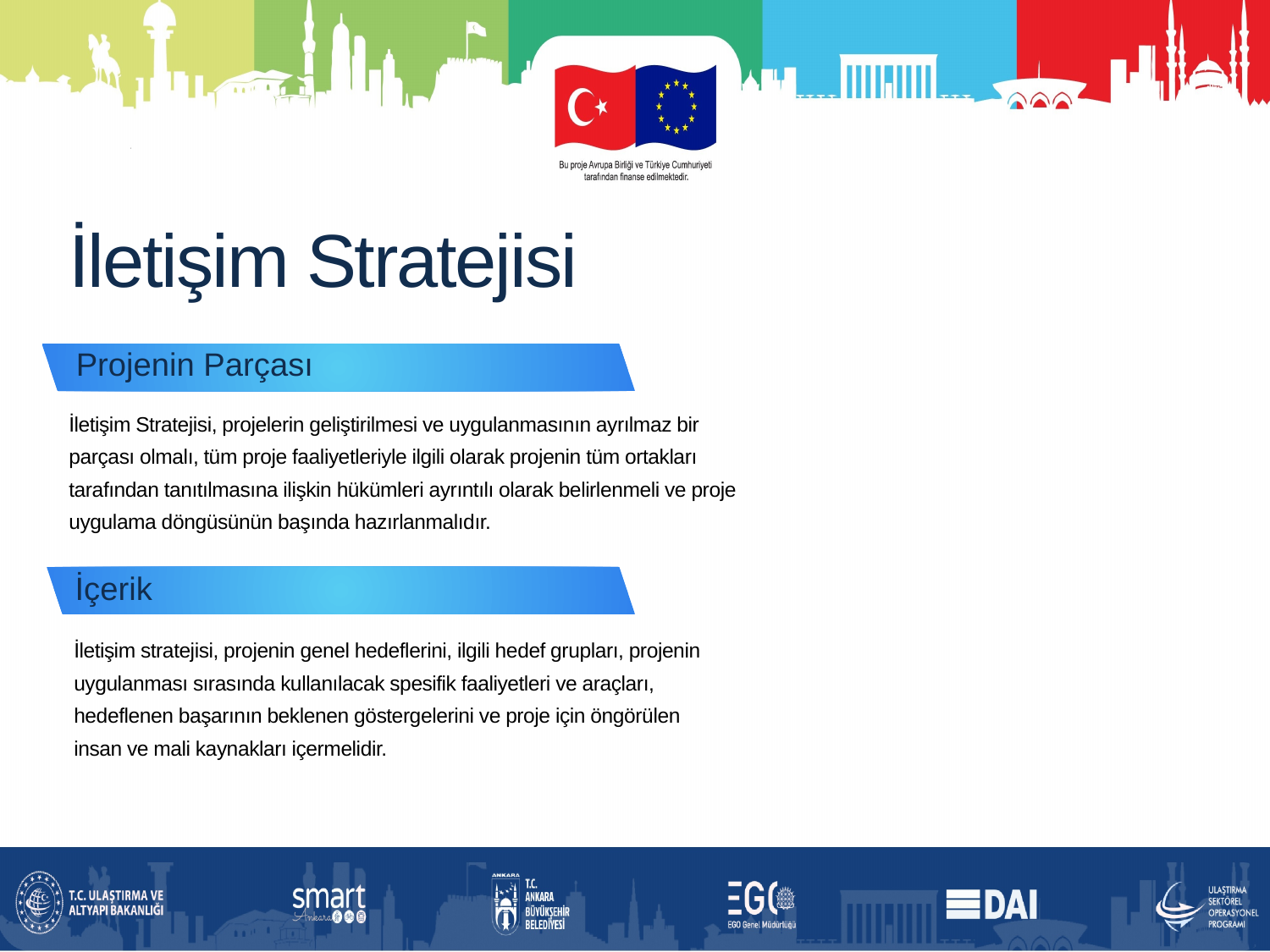

İletişim Stratejisi

Projenin Parçası
İletişim Stratejisi, projelerin geliştirilmesi ve uygulanmasının ayrılmaz bir parçası olmalı, tüm proje faaliyetleriyle ilgili olarak projenin tüm ortakları tarafından tanıtılmasına ilişkin hükümleri ayrıntılı olarak belirlenmeli ve proje uygulama döngüsünün başında hazırlanmalıdır.

İçerik
İletişim stratejisi, projenin genel hedeflerini, ilgili hedef grupları, projenin uygulanması sırasında kullanılacak spesifik faaliyetleri ve araçları, hedeflenen başarının beklenen göstergelerini ve proje için öngörülen  insan ve mali kaynakları içermelidir.